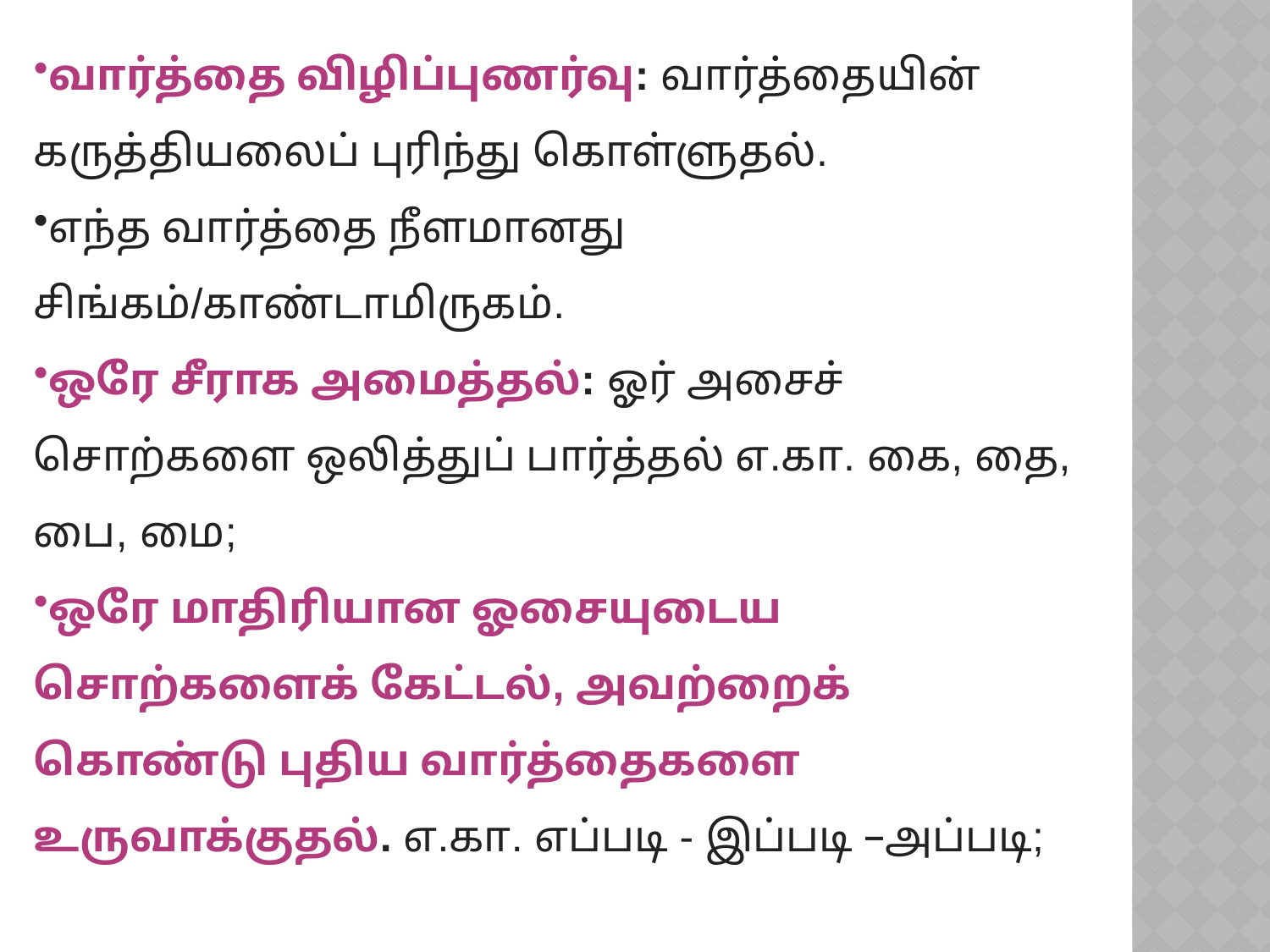

வார்த்தை விழிப்புணர்வு: வார்த்தையின் கருத்தியலைப் புரிந்து கொள்ளுதல்.
எந்த வார்த்தை நீளமானது சிங்கம்/காண்டாமிருகம்.
ஒரே சீராக அமைத்தல்: ஓர் அசைச் சொற்களை ஒலித்துப் பார்த்தல் எ.கா. கை, தை, பை, மை;
ஒரே மாதிரியான ஓசையுடைய சொற்களைக் கேட்டல், அவற்றைக் கொண்டு புதிய வார்த்தைகளை உருவாக்குதல். எ.கா. எப்படி - இப்படி –அப்படி;